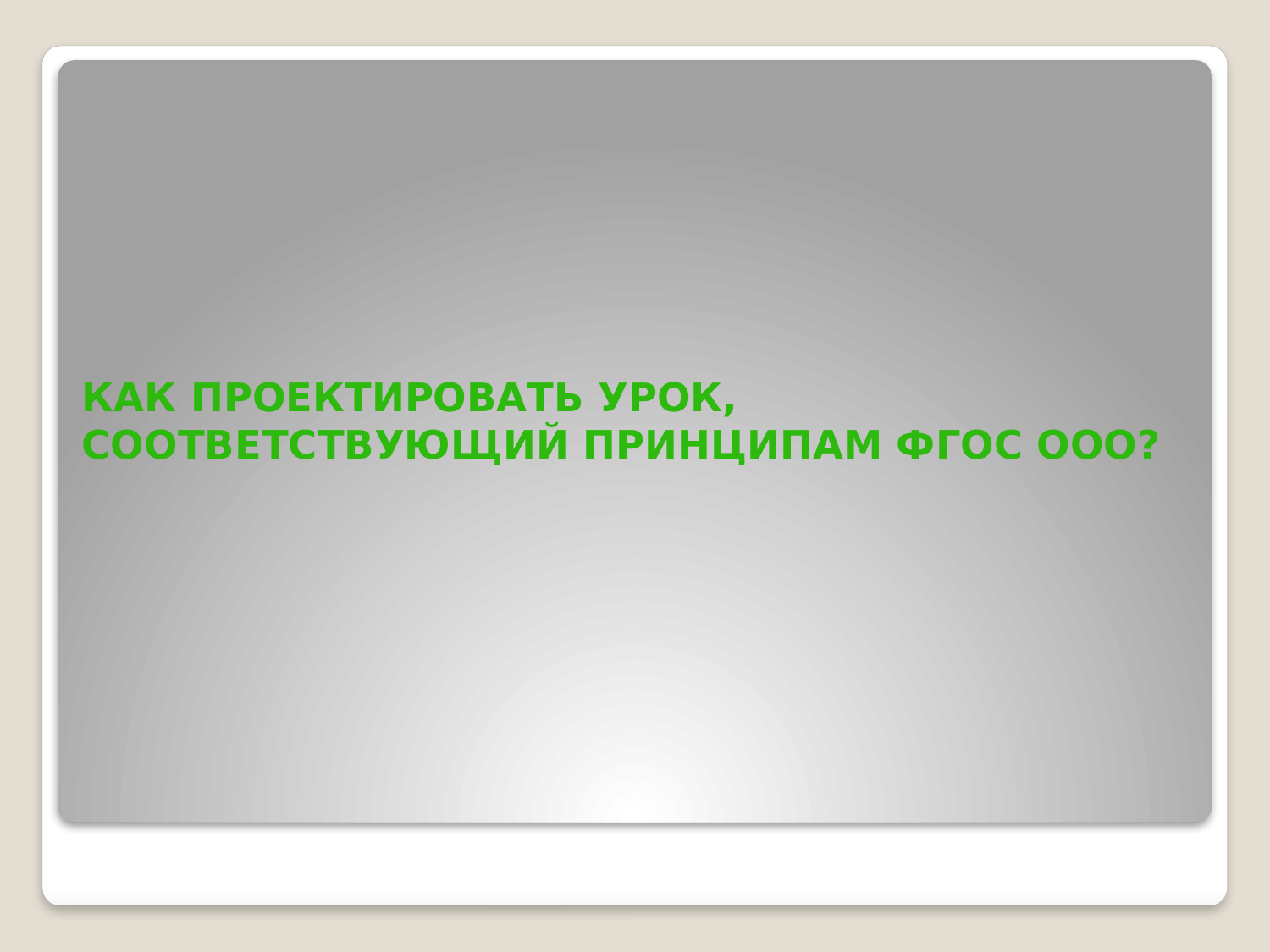

# Как проектировать урок, соответствующий принципам ФГОС ООО?